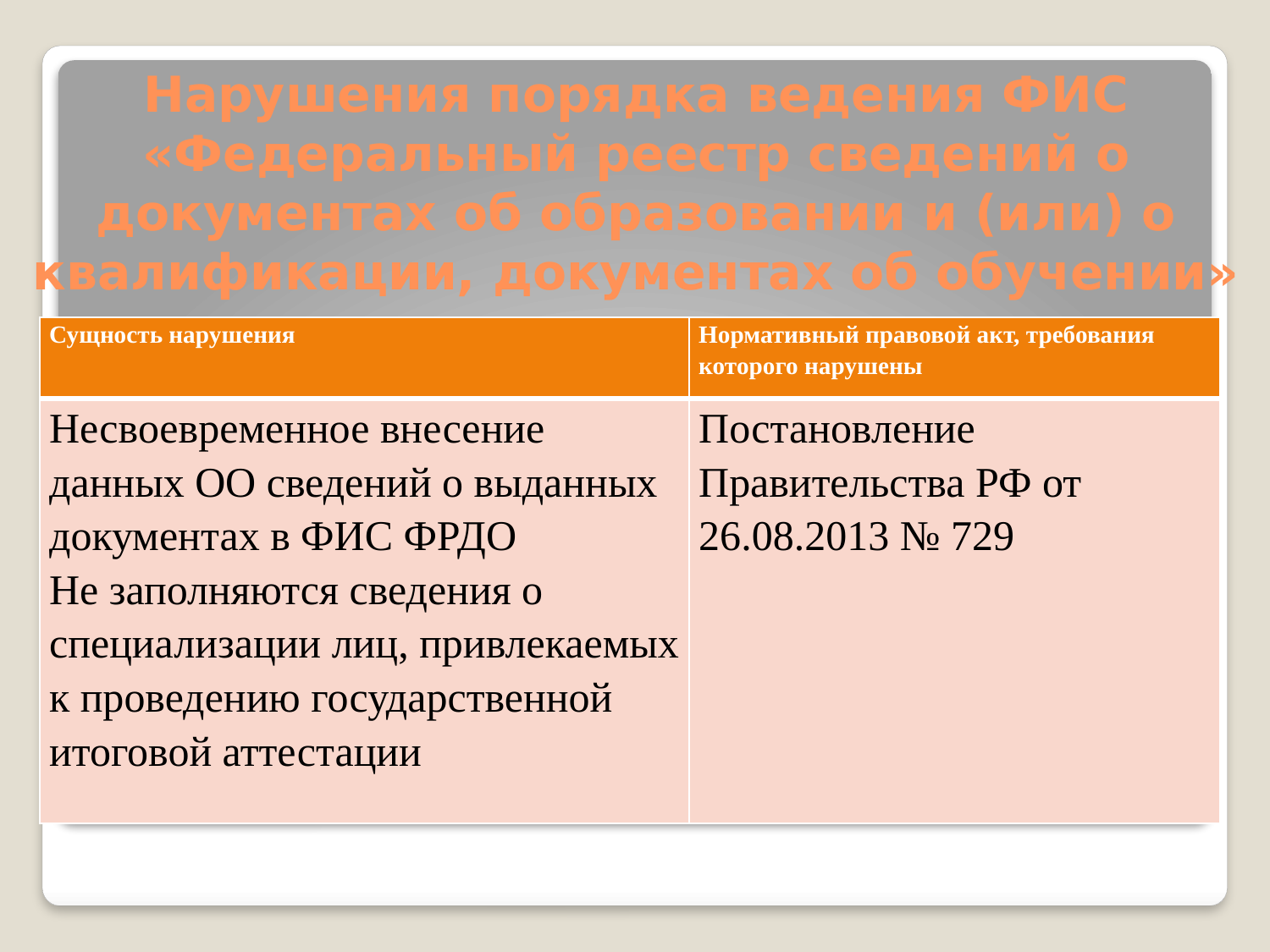

# Нарушения порядка ведения ФИС «Федеральный реестр сведений о документах об образовании и (или) о квалификации, документах об обучении»
| Сущность нарушения | Нормативный правовой акт, требования которого нарушены |
| --- | --- |
| Несвоевременное внесение данных ОО сведений о выданных документах в ФИС ФРДО Не заполняются сведения о специализации лиц, привлекаемых к проведению государственной итоговой аттестации | Постановление Правительства РФ от 26.08.2013 № 729 |